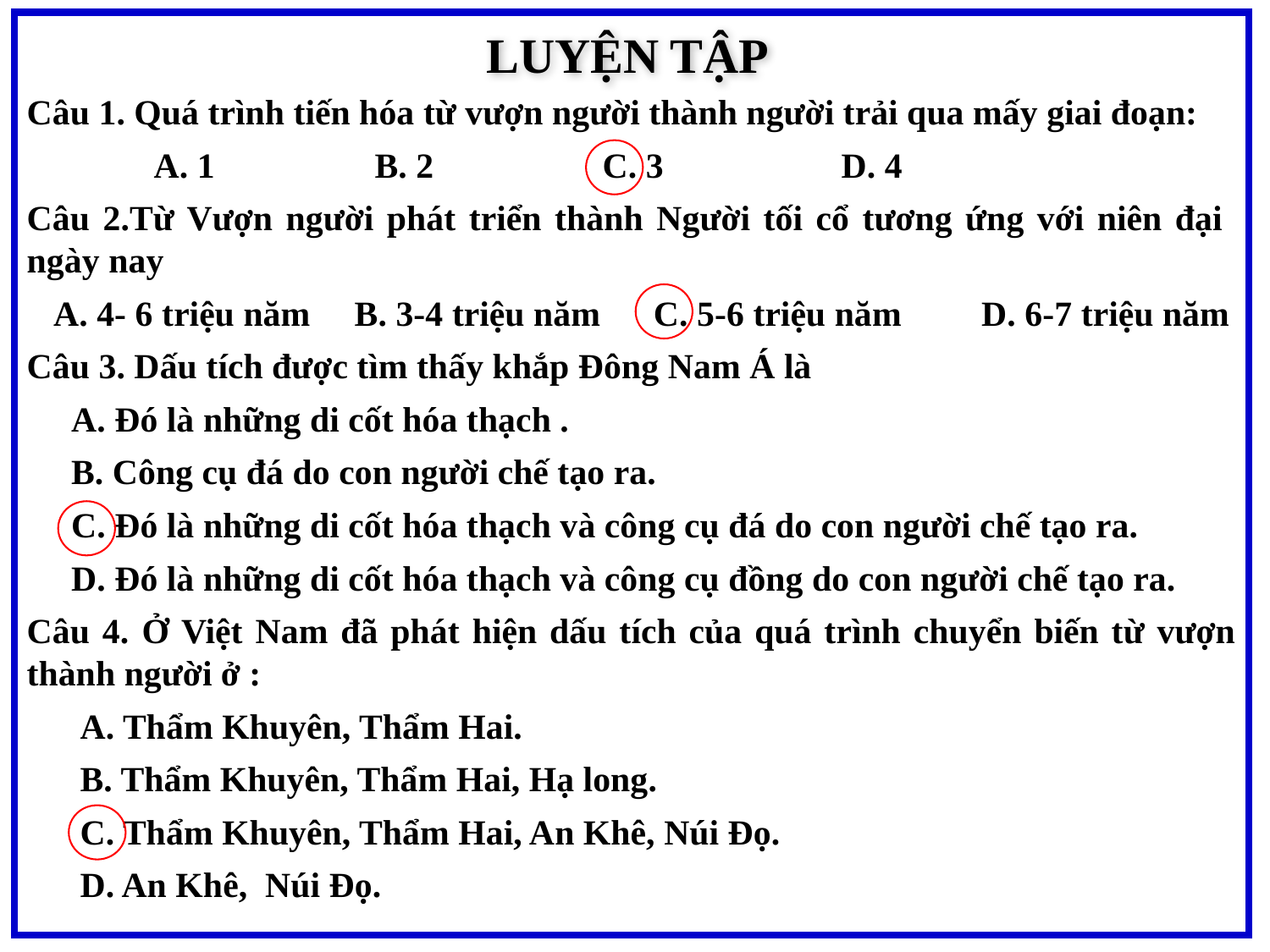

LUYỆN TẬP
Câu 1. Quá trình tiến hóa từ vượn người thành người trải qua mấy giai đoạn:
	A. 1                  B. 2                   C. 3                    D. 4
Câu 2.Từ Vượn người phát triển thành Người tối cổ tương ứng với niên đại  ngày nay
   A. 4- 6 triệu năm     B. 3-4 triệu năm      C. 5-6 triệu năm         D. 6-7 triệu năm
Câu 3. Dấu tích được tìm thấy khắp Đông Nam Á là
     A. Đó là những di cốt hóa thạch .
     B. Công cụ đá do con người chế tạo ra.
     C. Đó là những di cốt hóa thạch và công cụ đá do con người chế tạo ra.
     D. Đó là những di cốt hóa thạch và công cụ đồng do con người chế tạo ra.
Câu 4. Ở Việt Nam đã phát hiện dấu tích của quá trình chuyển biến từ vượn thành người ở :
      A. Thẩm Khuyên, Thẩm Hai.
      B. Thẩm Khuyên, Thẩm Hai, Hạ long.
      C. Thẩm Khuyên, Thẩm Hai, An Khê, Núi Đọ.
      D. An Khê,  Núi Đọ.